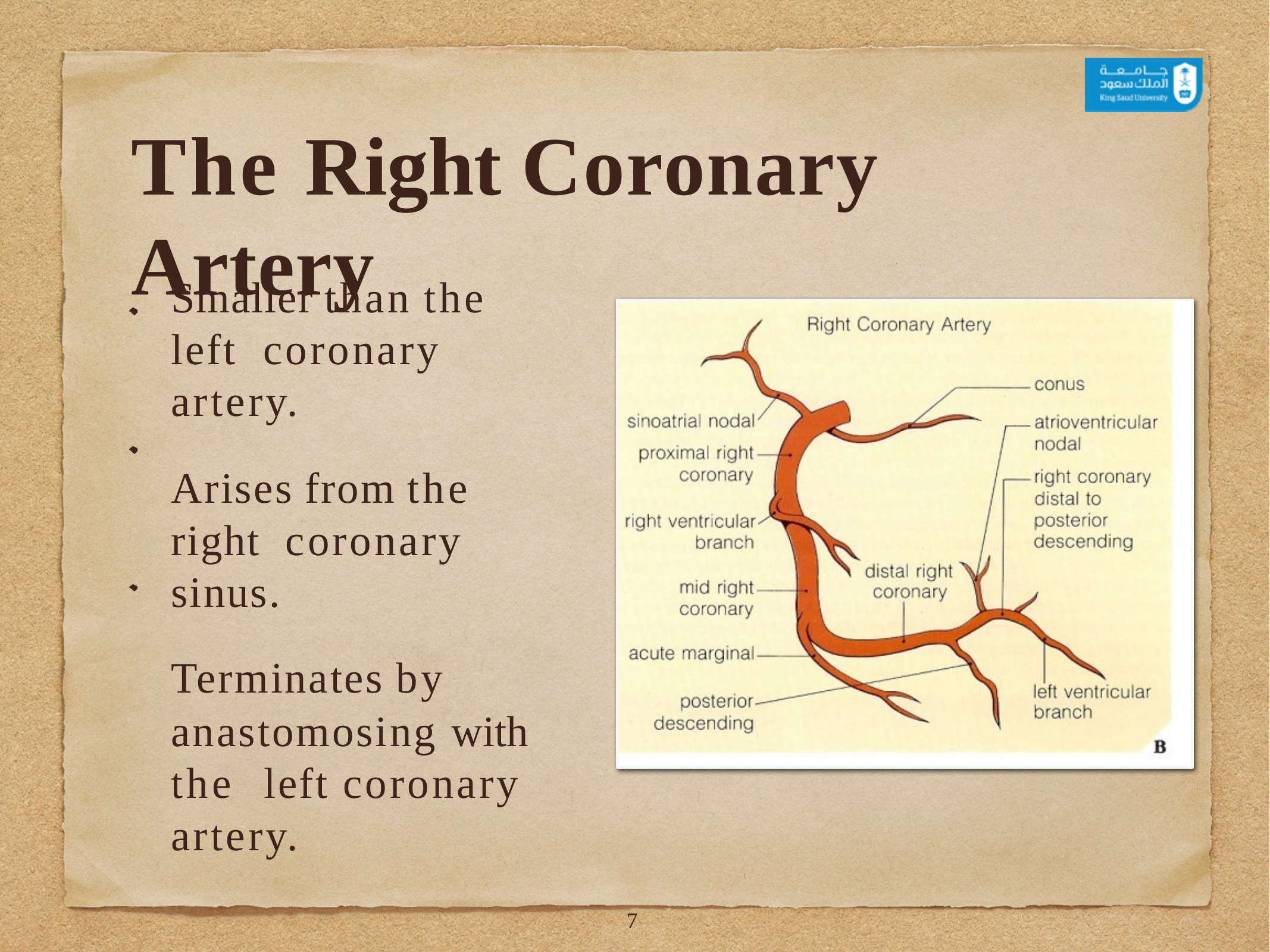

# The Right Coronary Artery
Smaller than the left  coronary artery.
Arises from the right  coronary sinus.
Terminates by
anastomosing with the  left coronary artery.

7